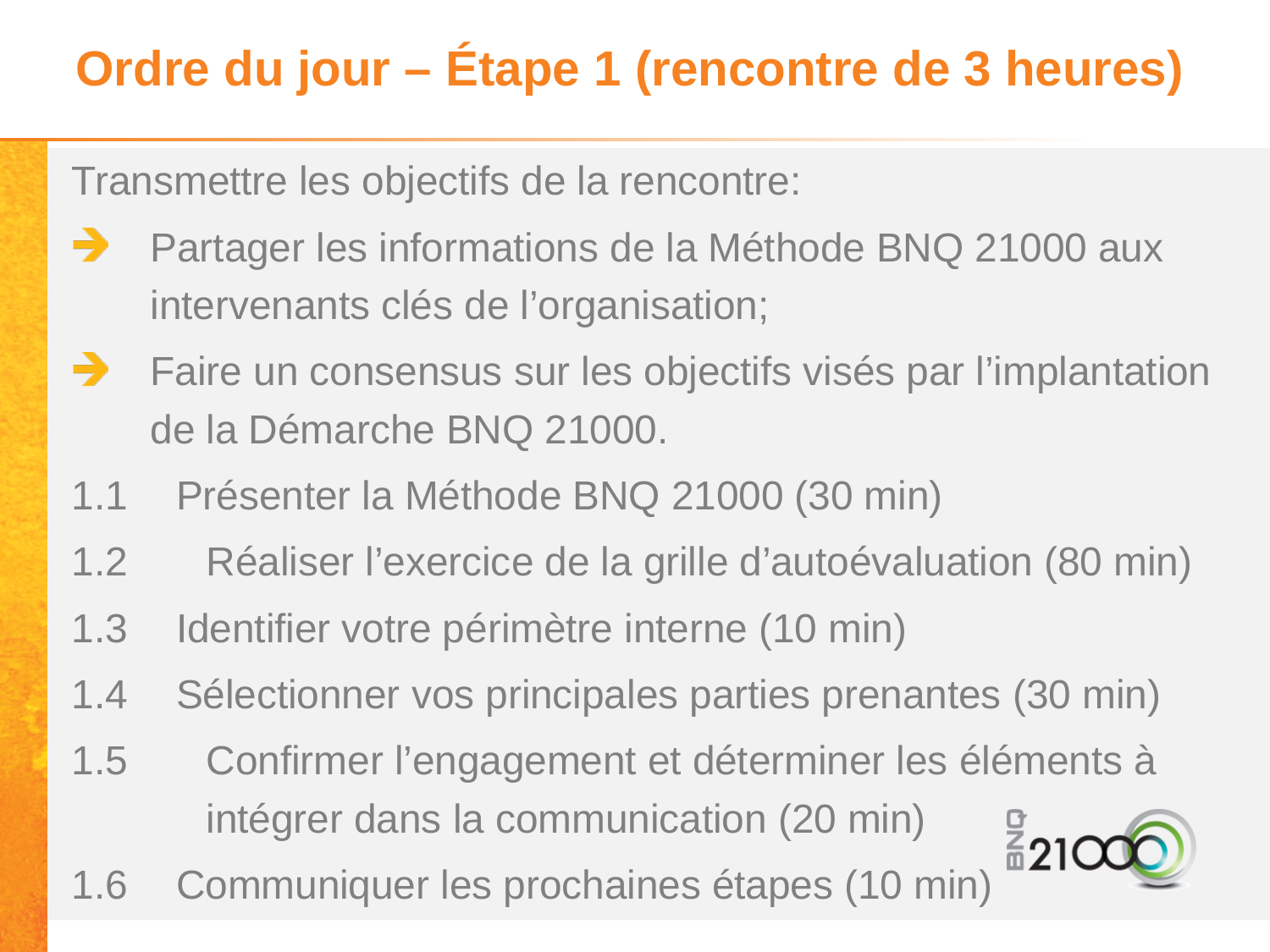

# Ordre du jour – Étape 1 (rencontre de 3 heures)
Transmettre les objectifs de la rencontre:
Partager les informations de la Méthode BNQ 21000 aux intervenants clés de l’organisation;
Faire un consensus sur les objectifs visés par l’implantation de la Démarche BNQ 21000.
1.1	Présenter la Méthode BNQ 21000 (30 min)
1.2	Réaliser l’exercice de la grille d’autoévaluation (80 min)
1.3	Identifier votre périmètre interne (10 min)
1.4 	Sélectionner vos principales parties prenantes (30 min)
1.5	Confirmer l’engagement et déterminer les éléments à intégrer dans la communication (20 min)
1.6	Communiquer les prochaines étapes (10 min)